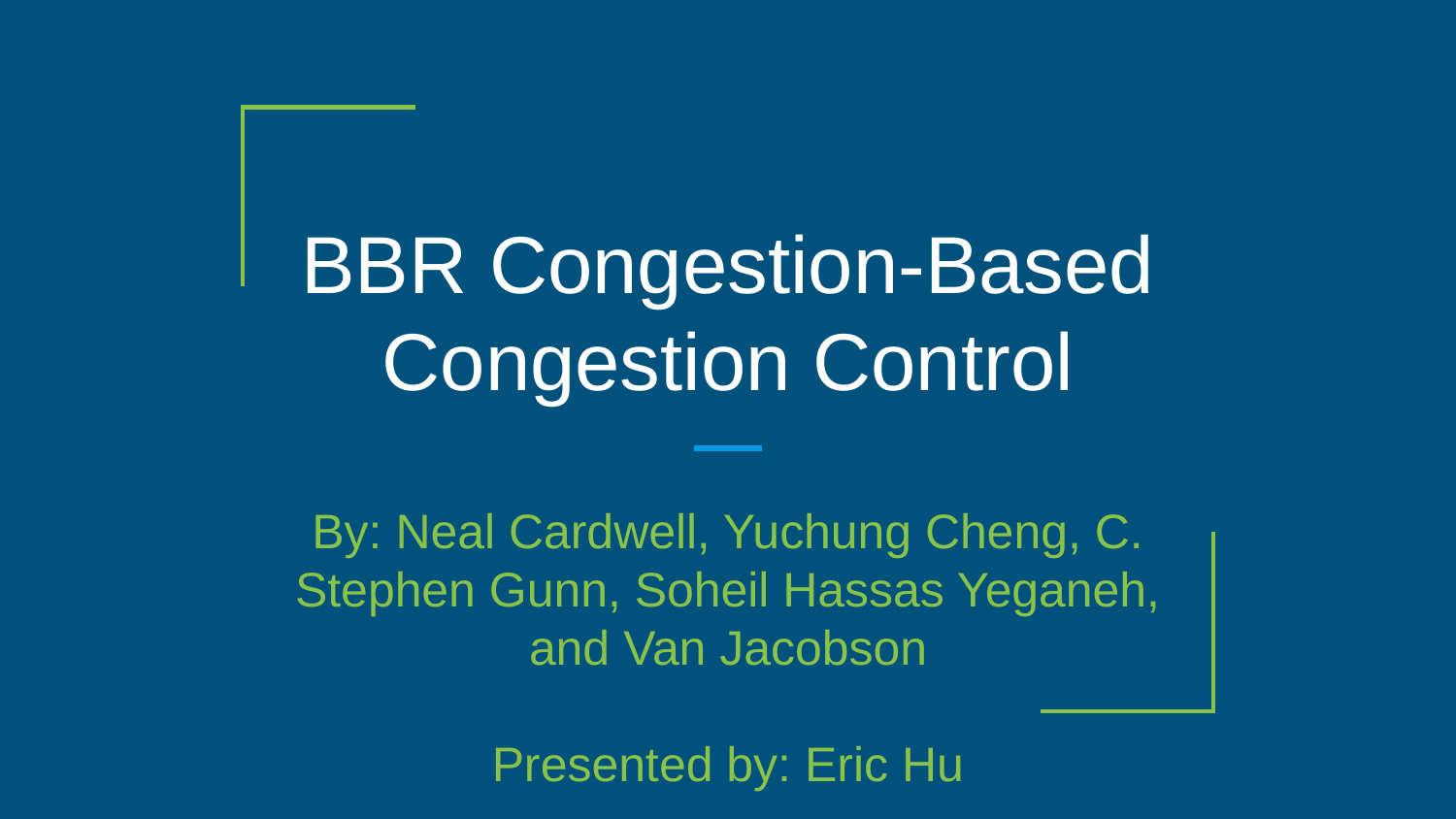

# BBR Congestion-Based Congestion Control
By: Neal Cardwell, Yuchung Cheng, C. Stephen Gunn, Soheil Hassas Yeganeh, and Van Jacobson

Presented by: Eric Hu